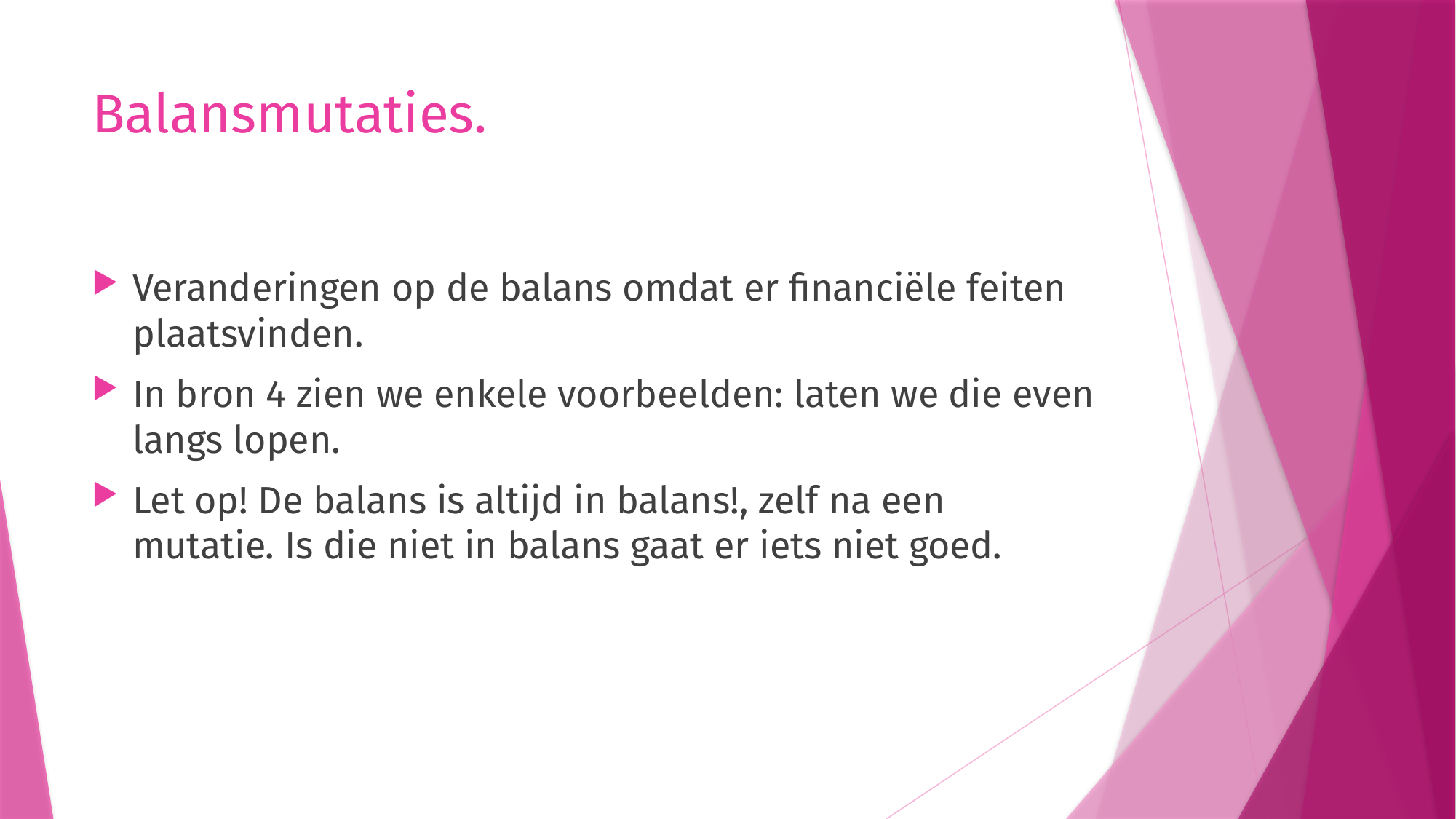

# Balansmutaties.
Veranderingen op de balans omdat er financiële feiten plaatsvinden.
In bron 4 zien we enkele voorbeelden: laten we die even langs lopen.
Let op! De balans is altijd in balans!, zelf na een mutatie. Is die niet in balans gaat er iets niet goed.